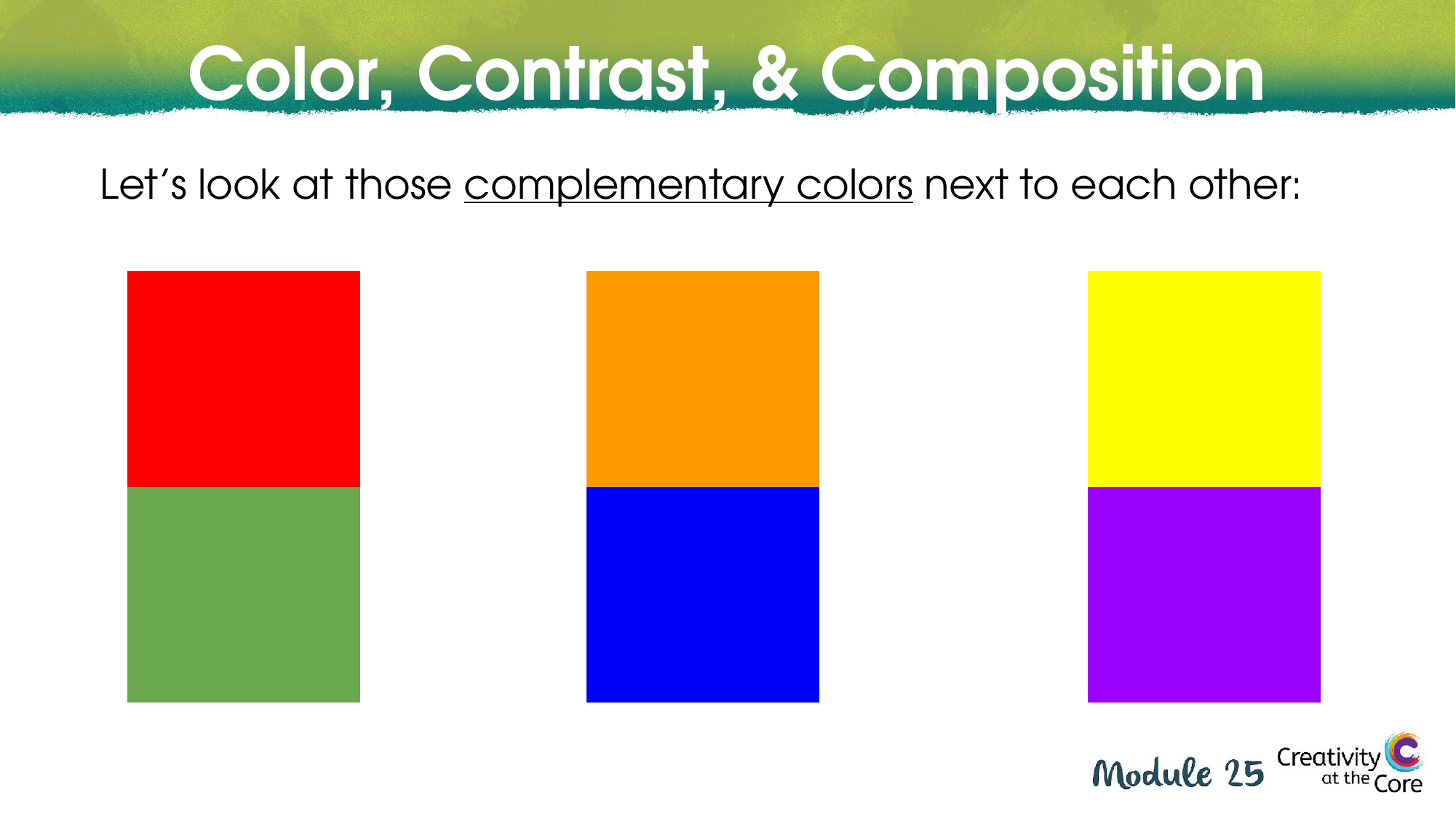

Color, Contrast, & Composition
Let’s look at those complementary colors next to each other: